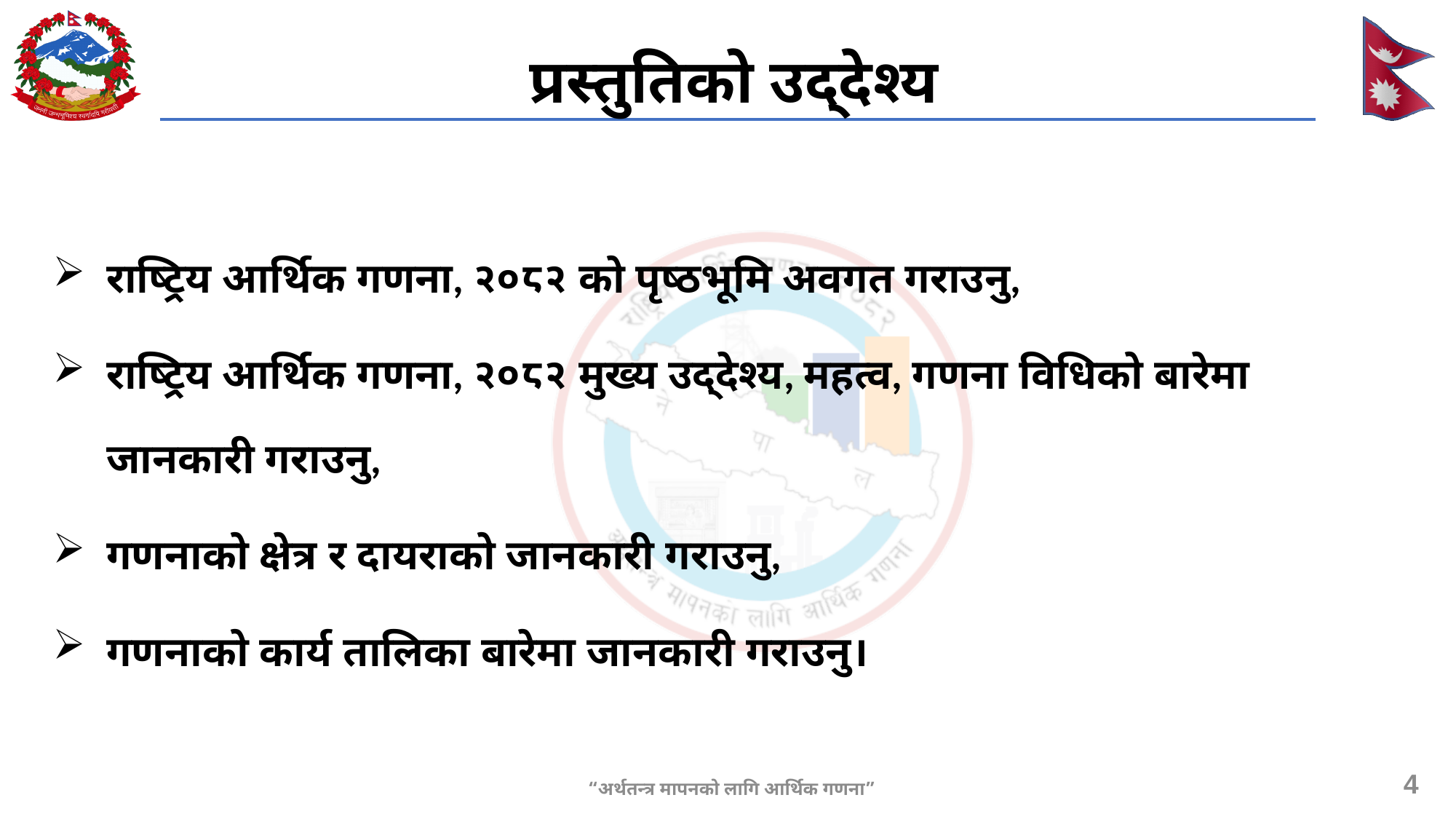

# प्रस्तुतिको उद्देश्य
राष्ट्रिय आर्थिक गणना, २०८२ को पृष्ठभूमि अवगत गराउनु,
राष्ट्रिय आर्थिक गणना, २०८२ मुख्य उद्देश्य, महत्व, गणना विधिको बारेमा जानकारी गराउनु,
गणनाको क्षेत्र र दायराको जानकारी गराउनु,
गणनाको कार्य तालिका बारेमा जानकारी गराउनु।

4
“अर्थतन्त्र मापनको लागि आर्थिक गणना”